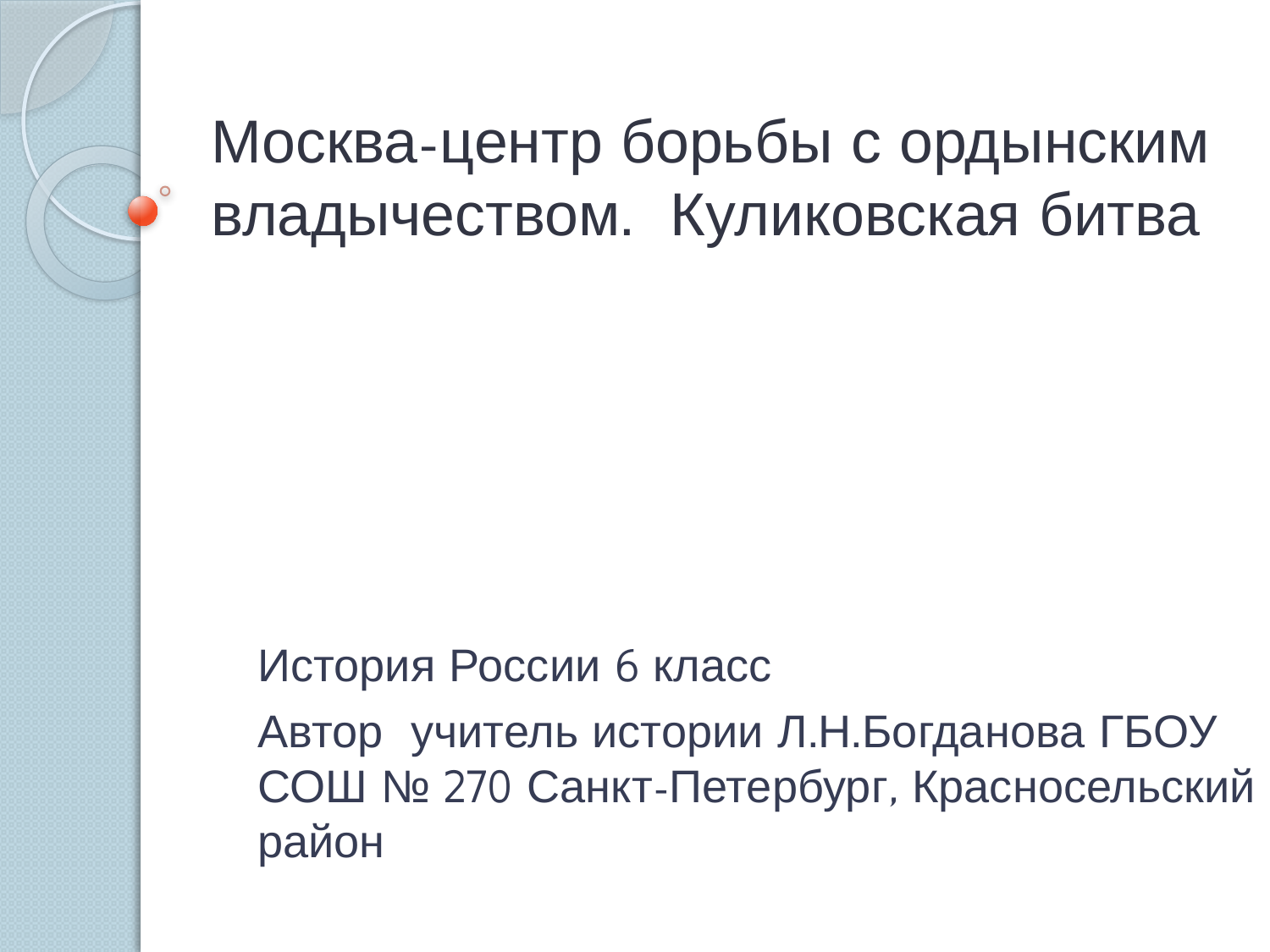

# Москва-центр борьбы с ордынским владычеством.  Куликовская битва
История России 6 класс
Автор  учитель истории Л.Н.Богданова ГБОУ СОШ № 270 Санкт-Петербург, Красносельский район